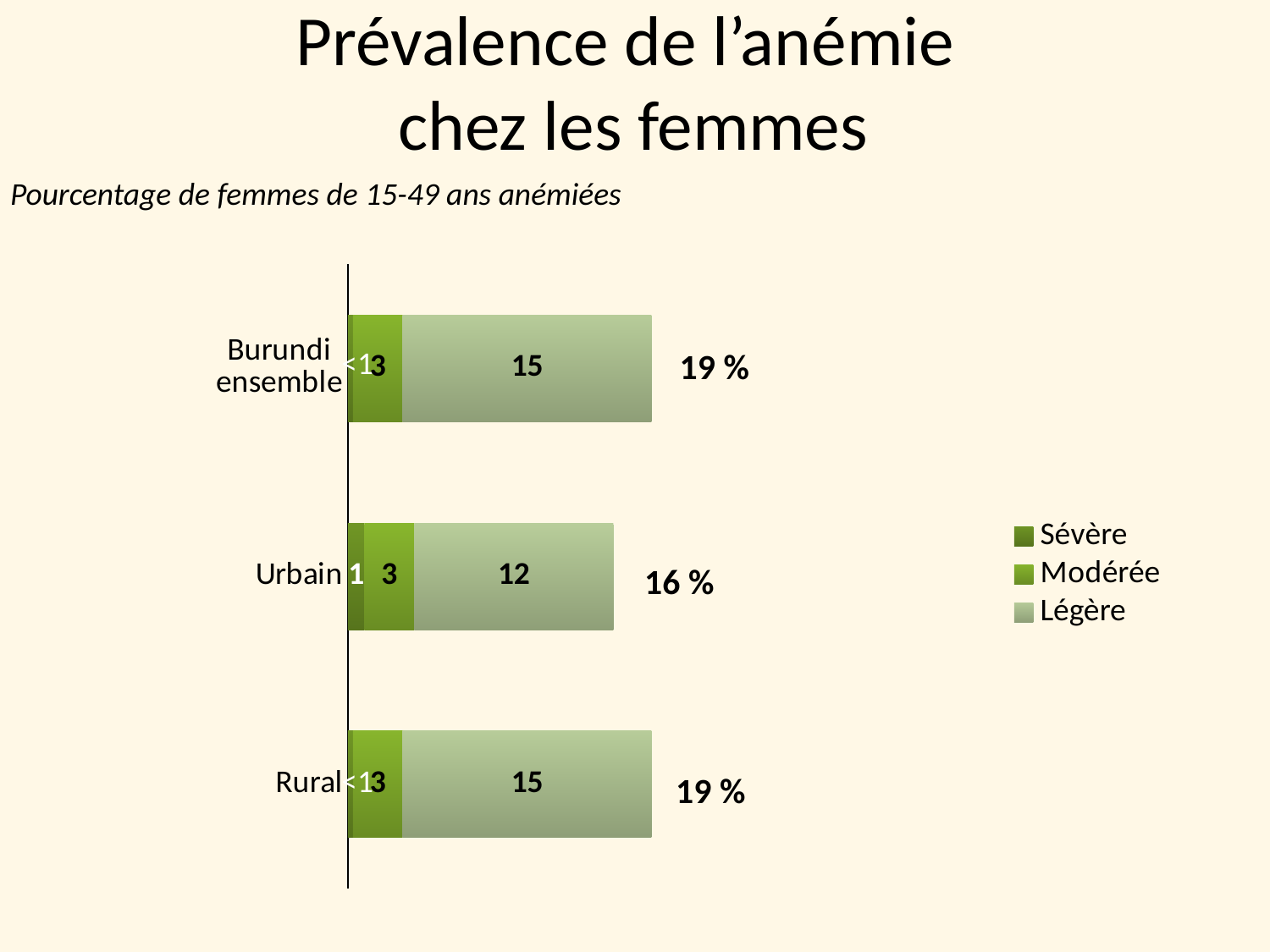

# Prévalence de l’anémie chez les femmes
Pourcentage de femmes de 15-49 ans anémiées

### Chart

| Category | Sévère | Modérée | Légère |
|---|---|---|---|
| Rural | 0.3 | 3.0 | 15.0 |
| Urbain | 1.0 | 3.0 | 12.0 |
| Burundi ensemble | 0.3 | 3.0 | 15.0 |
19 %
16 %
19 %